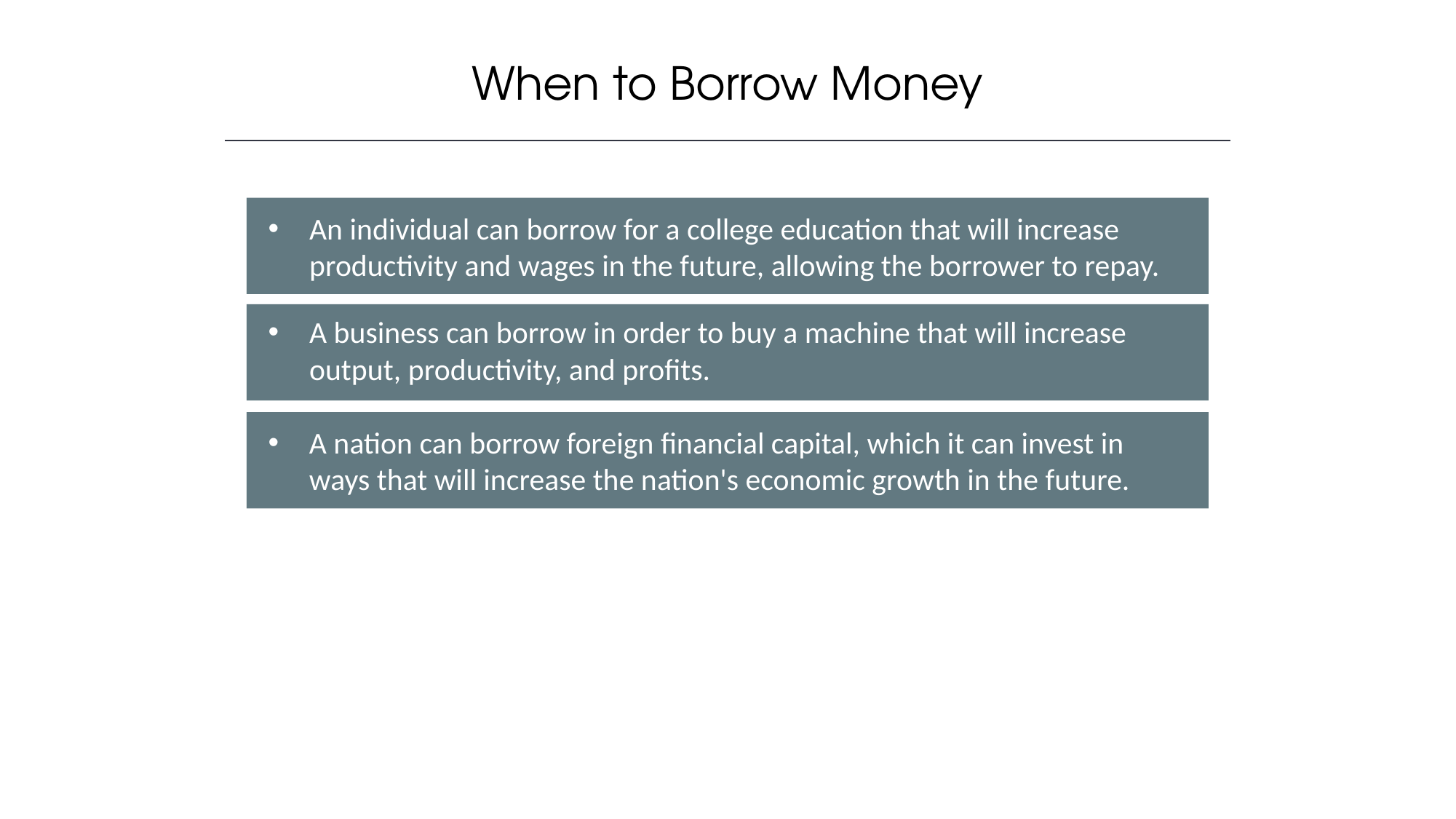

When to Borrow Money

An individual can borrow for a college education that will increase productivity and wages in the future, allowing the borrower to repay.

A business can borrow in order to buy a machine that will increase output, productivity, and profits.

A nation can borrow foreign financial capital, which it can invest in ways that will increase the nation's economic growth in the future.